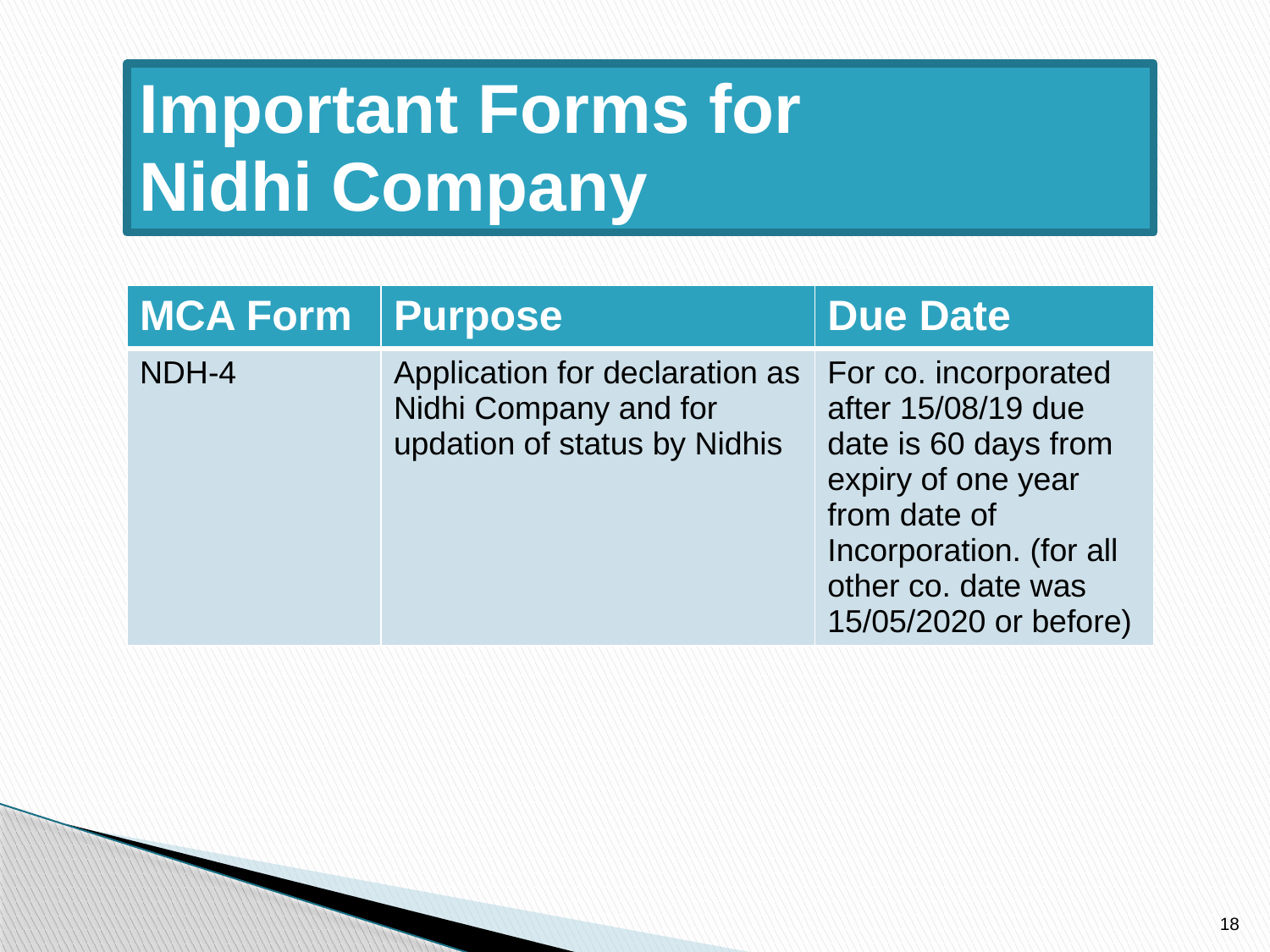

# Important Forms for Nidhi Company
| MCA Form | Purpose | Due Date |
| --- | --- | --- |
| NDH-4 | Application for declaration as Nidhi Company and for updation of status by Nidhis | For co. incorporated after 15/08/19 due date is 60 days from expiry of one year from date of Incorporation. (for all other co. date was 15/05/2020 or before) |
18